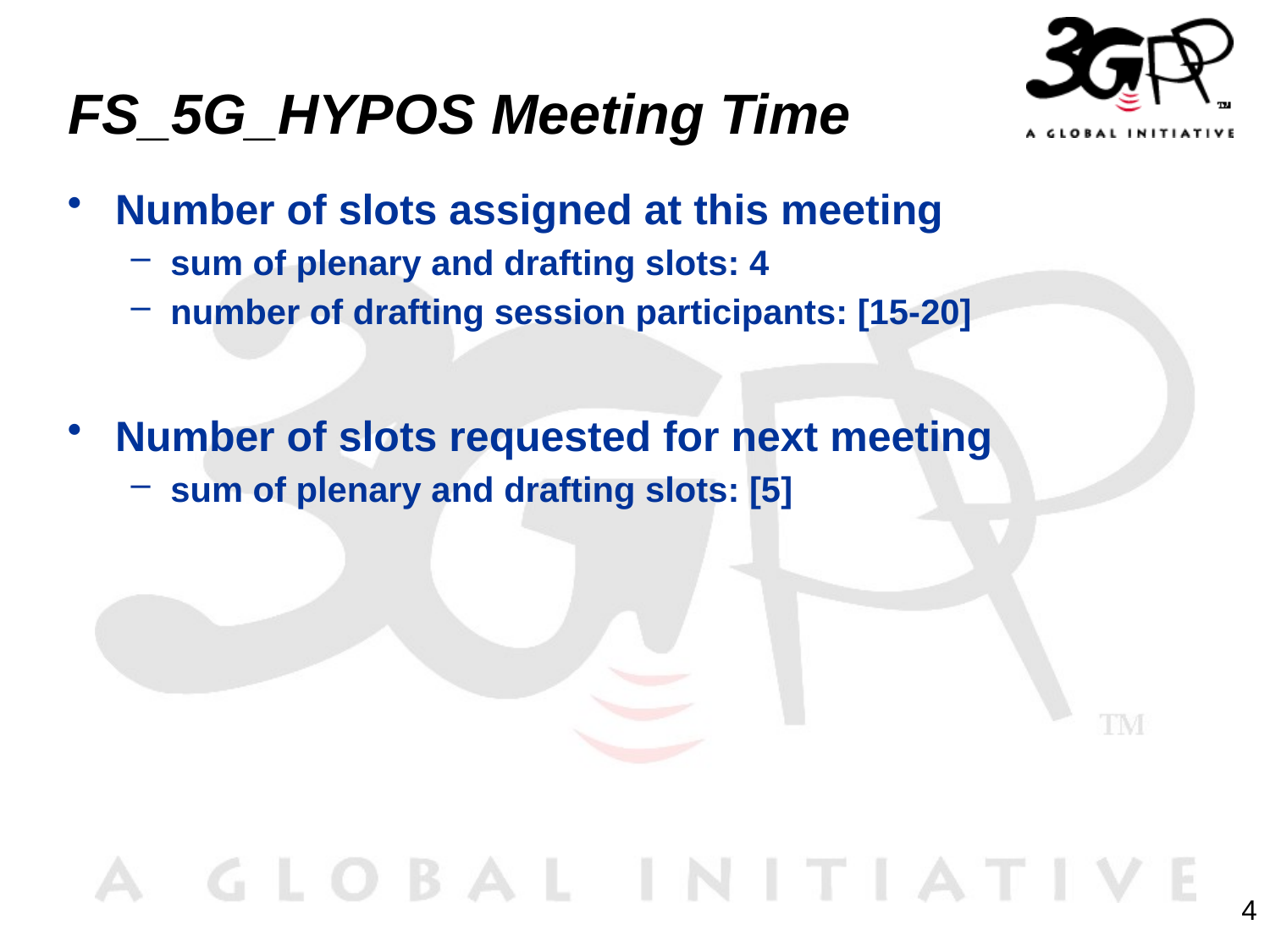

# FS_5G_HYPOS Meeting Time
Number of slots assigned at this meeting
sum of plenary and drafting slots: 4
number of drafting session participants: [15-20]

Number of slots requested for next meeting
sum of plenary and drafting slots: [5]
4